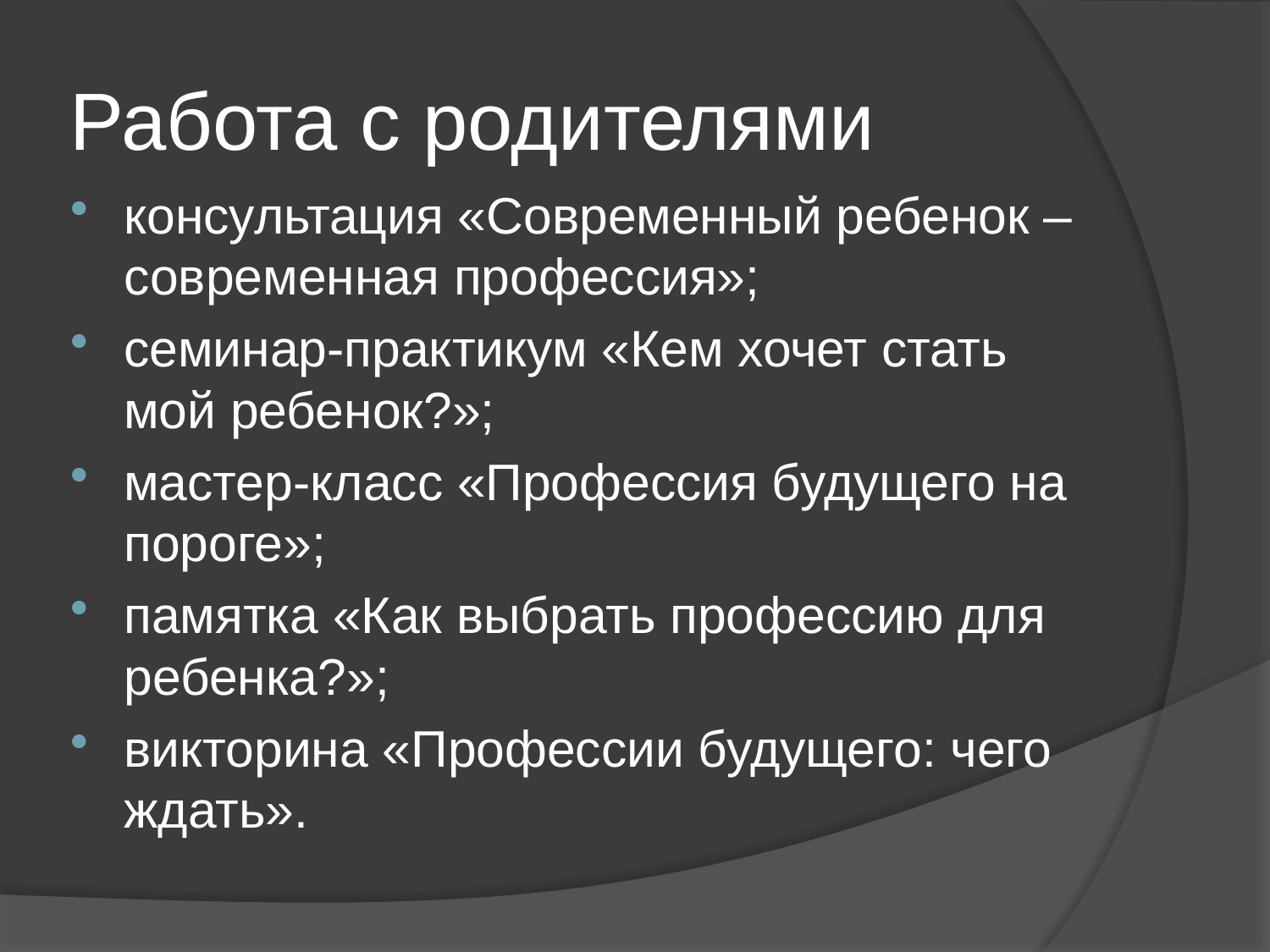

# Работа с родителями
консультация «Современный ребенок – современная профессия»;
семинар-практикум «Кем хочет стать мой ребенок?»;
мастер-класс «Профессия будущего на пороге»;
памятка «Как выбрать профессию для ребенка?»;
викторина «Профессии будущего: чего ждать».